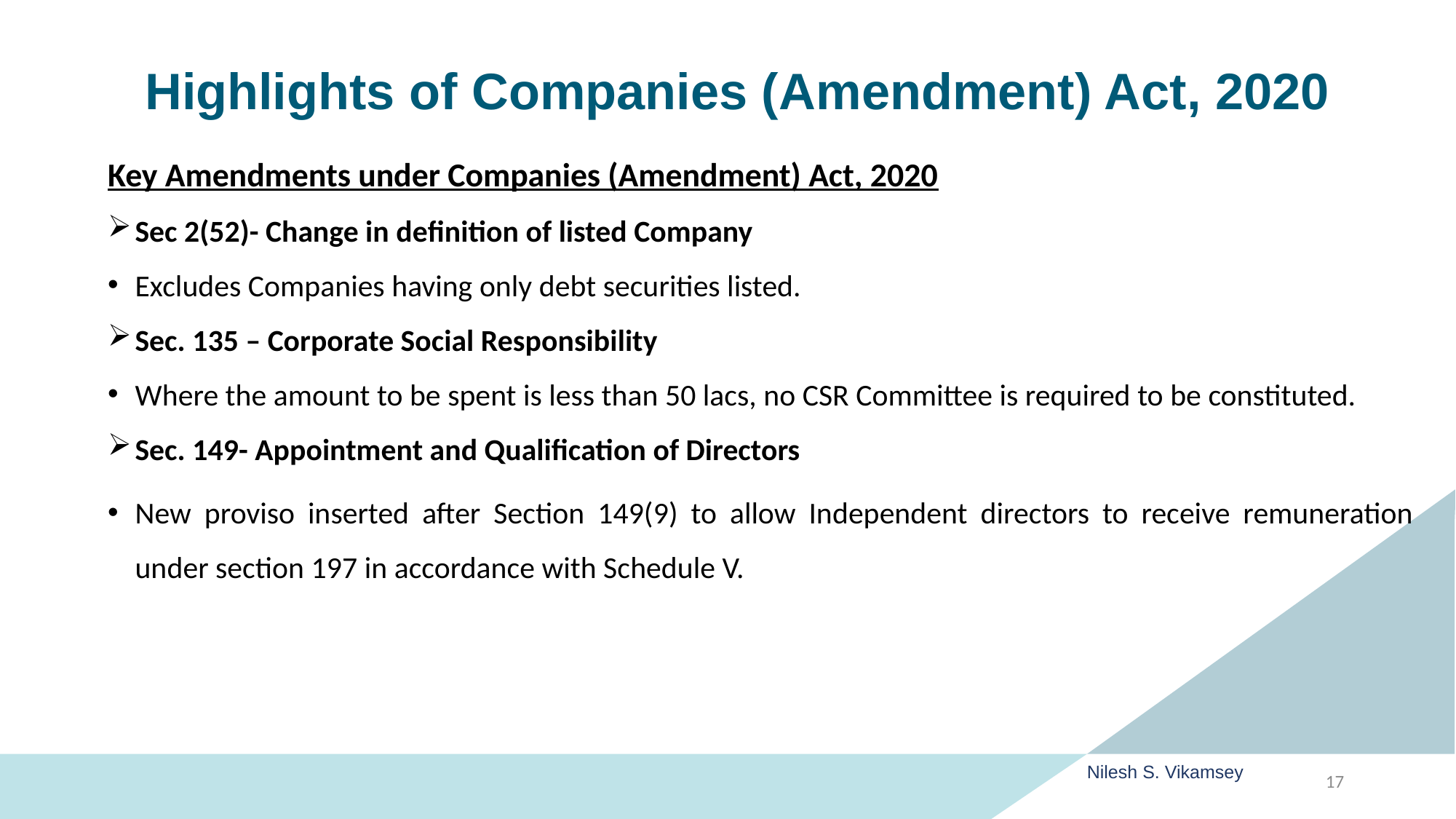

# Highlights of Companies (Amendment) Act, 2020
Key Amendments under Companies (Amendment) Act, 2020
Sec 2(52)- Change in definition of listed Company
Excludes Companies having only debt securities listed.
Sec. 135 – Corporate Social Responsibility
Where the amount to be spent is less than 50 lacs, no CSR Committee is required to be constituted.
Sec. 149- Appointment and Qualification of Directors
New proviso inserted after Section 149(9) to allow Independent directors to receive remuneration under section 197 in accordance with Schedule V.

Nilesh S. Vikamsey
17